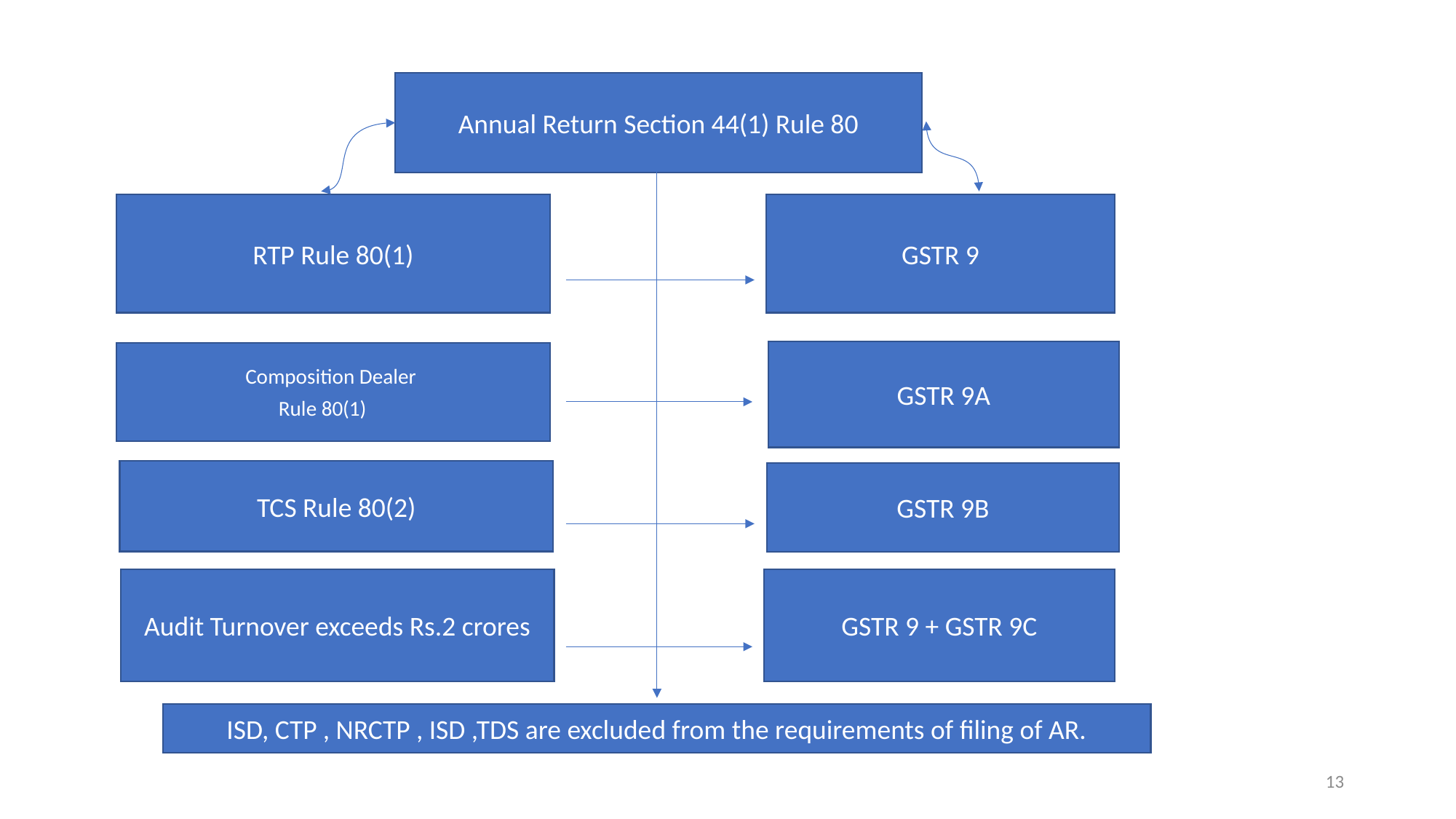

Annual Return Section 44(1) Rule 80
RTP Rule 80(1)
GSTR 9
GSTR 9A
Composition Dealer
Rule 80(1)
TCS Rule 80(2)
GSTR 9B
Audit Turnover exceeds Rs.2 crores
GSTR 9 + GSTR 9C
ISD, CTP , NRCTP , ISD ,TDS are excluded from the requirements of filing of AR.
13